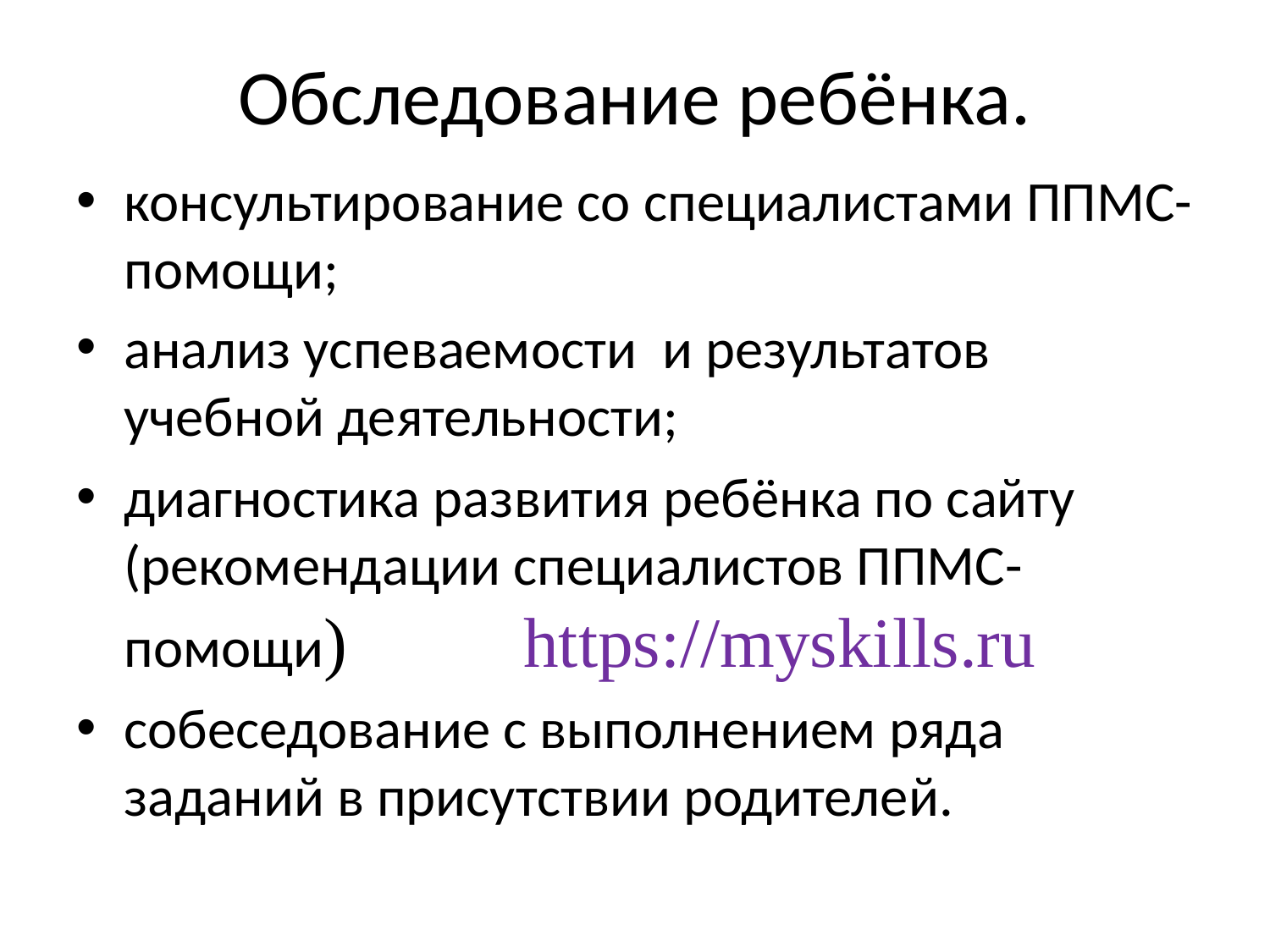

# Обследование ребёнка.
консультирование со специалистами ППМС-помощи;
анализ успеваемости  и результатов учебной деятельности;
диагностика развития ребёнка по сайту (рекомендации специалистов ППМС-помощи)          https://myskills.ru
собеседование с выполнением ряда заданий в присутствии родителей.